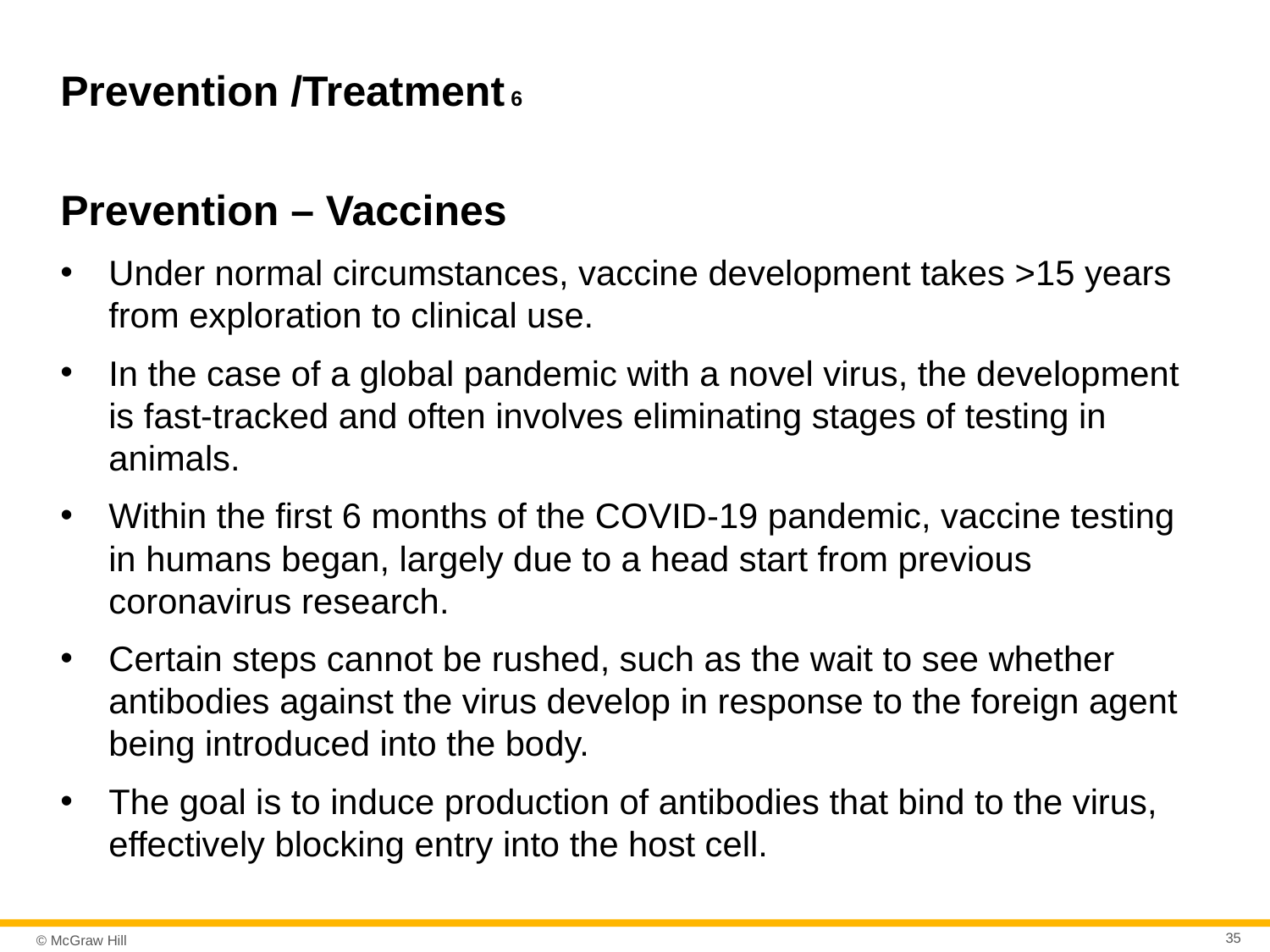

# Prevention /Treatment 6
Prevention – Vaccines
Under normal circumstances, vaccine development takes >15 years from exploration to clinical use.
In the case of a global pandemic with a novel virus, the development is fast-tracked and often involves eliminating stages of testing in animals.
Within the first 6 months of the COVID-19 pandemic, vaccine testing in humans began, largely due to a head start from previous coronavirus research.
Certain steps cannot be rushed, such as the wait to see whether antibodies against the virus develop in response to the foreign agent being introduced into the body.
The goal is to induce production of antibodies that bind to the virus, effectively blocking entry into the host cell.